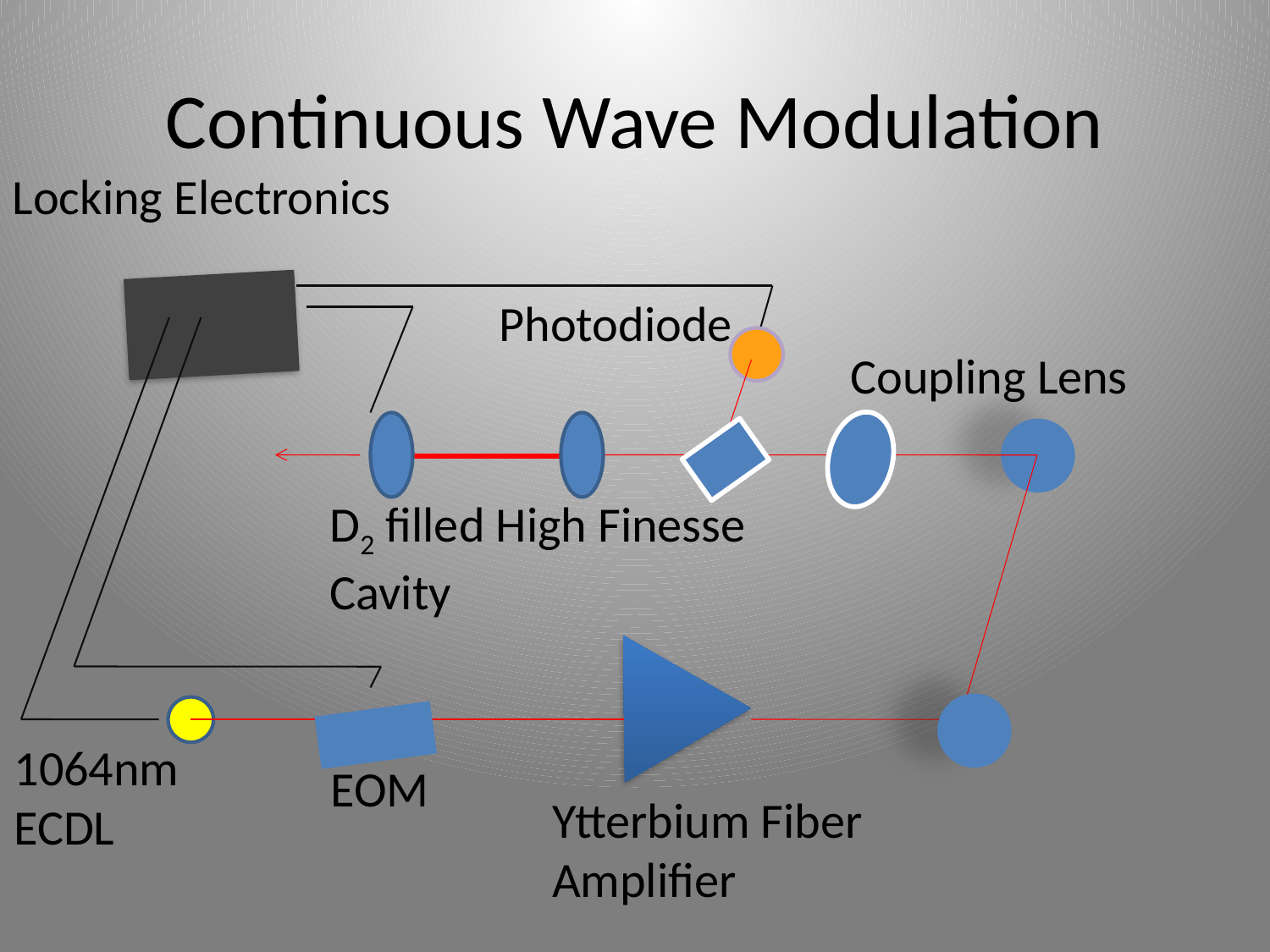

Continuous Wave Modulation
Locking Electronics

Photodiode

Coupling Lens

D2 filled High Finesse Cavity

1064nm
ECDL
EOM
Ytterbium Fiber Amplifier